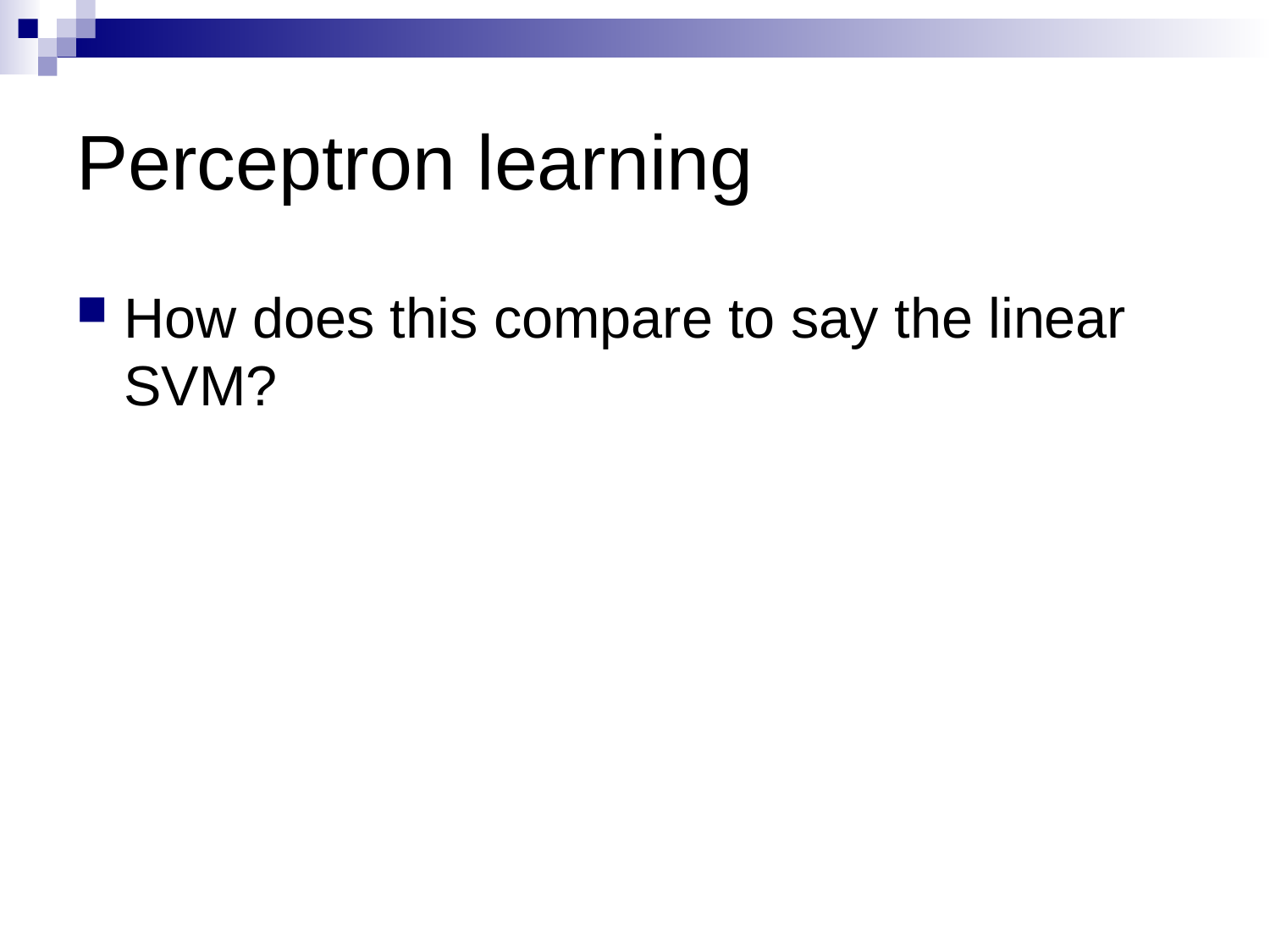

# Perceptron learning
How does this compare to say the linear SVM?